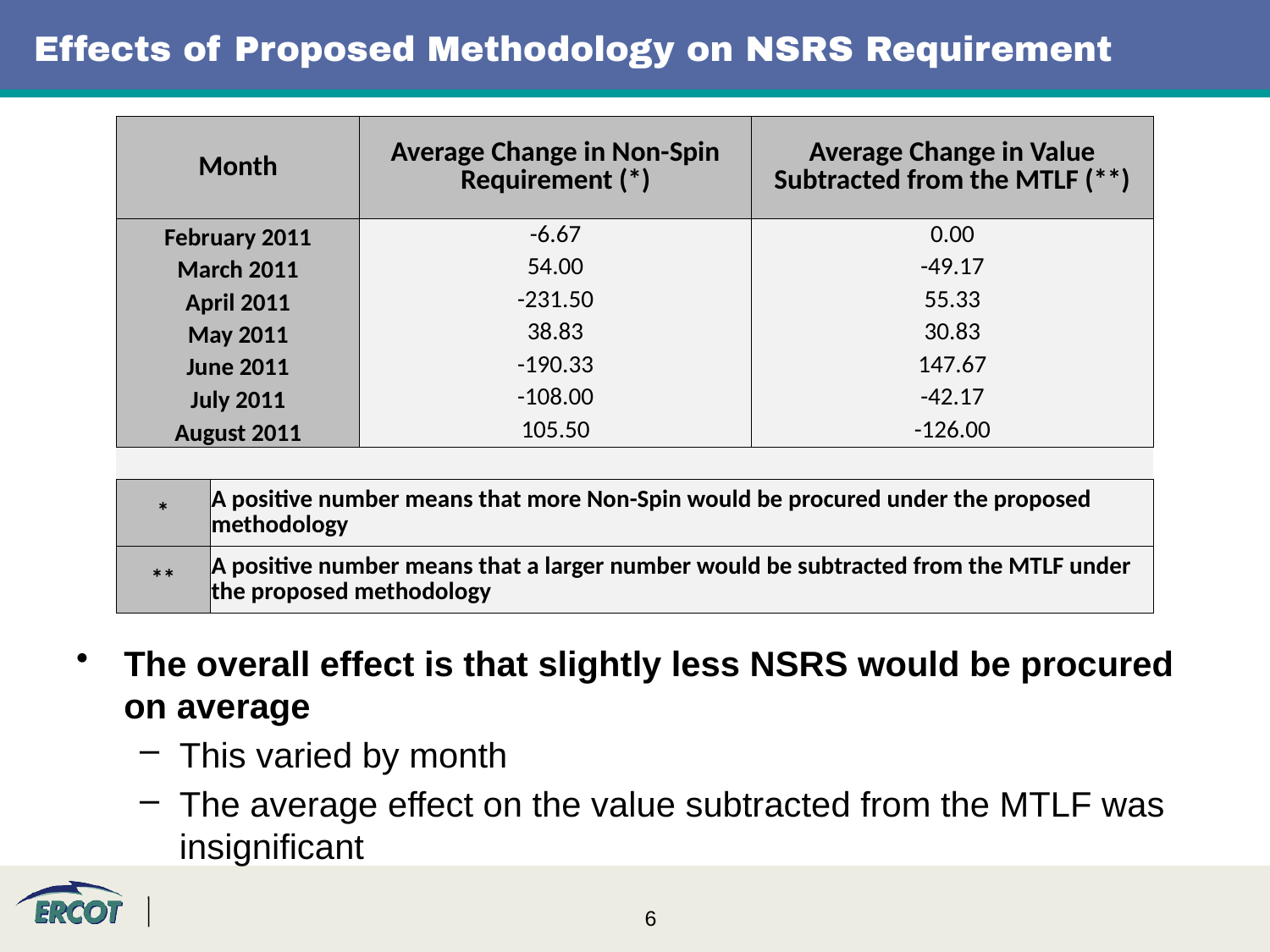

# Effects of Proposed Methodology on NSRS Requirement
| Month |  | Average Change in Non-Spin Requirement (\*) | Average Change in Value Subtracted from the MTLF (\*\*) |
| --- | --- | --- | --- |
| February 2011 |  | -6.67 | 0.00 |
| March 2011 |  | 54.00 | -49.17 |
| April 2011 |  | -231.50 | 55.33 |
| May 2011 |  | 38.83 | 30.83 |
| June 2011 |  | -190.33 | 147.67 |
| July 2011 |  | -108.00 | -42.17 |
| August 2011 |  | 105.50 | -126.00 |
|  |  |  |  |
| \* | A positive number means that more Non-Spin would be procured under the proposed methodology |  |  |
| \*\* | A positive number means that a larger number would be subtracted from the MTLF under the proposed methodology |  |  |
The overall effect is that slightly less NSRS would be procured on average
This varied by month
The average effect on the value subtracted from the MTLF was insignificant